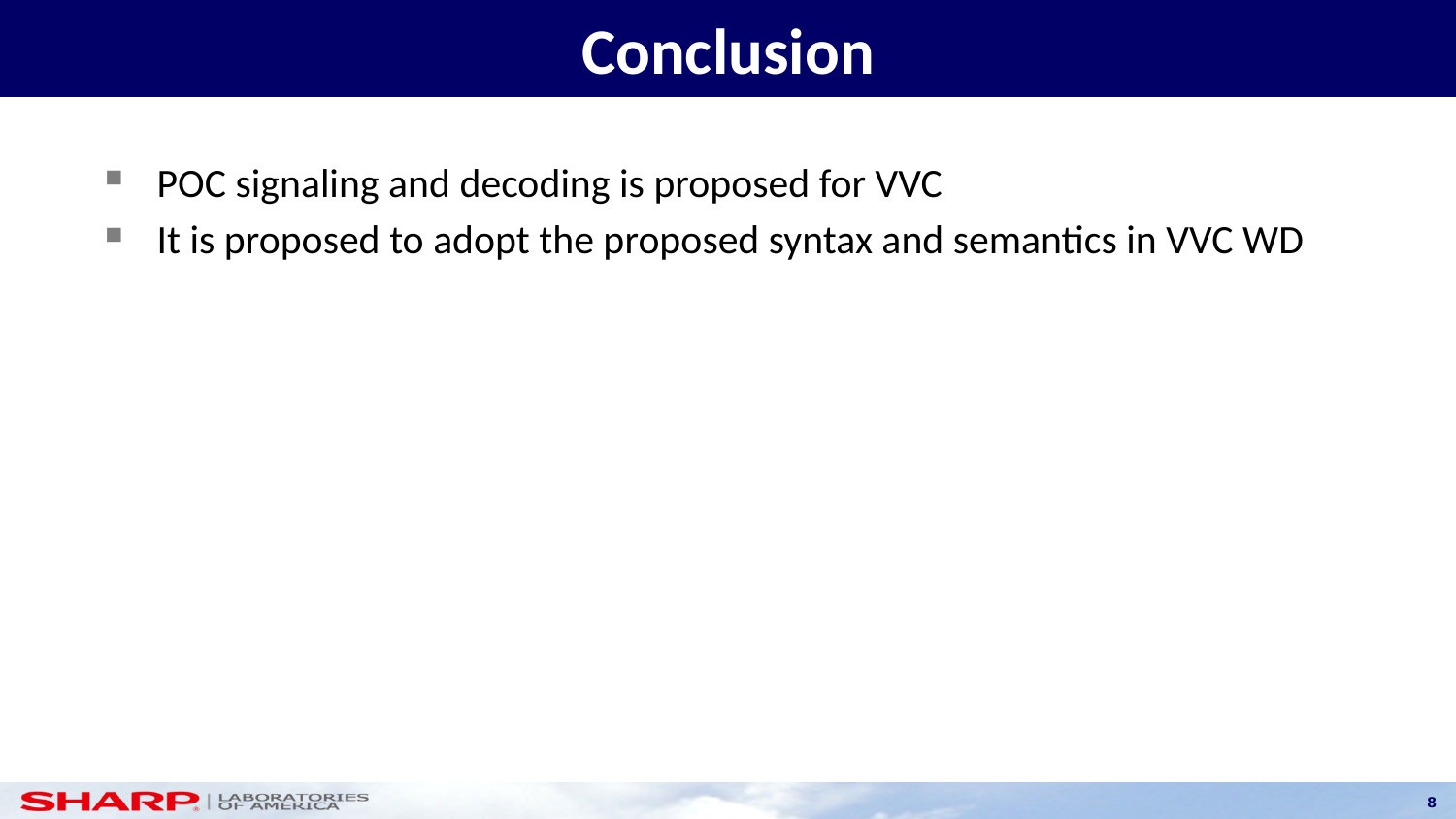

# Conclusion
POC signaling and decoding is proposed for VVC
It is proposed to adopt the proposed syntax and semantics in VVC WD